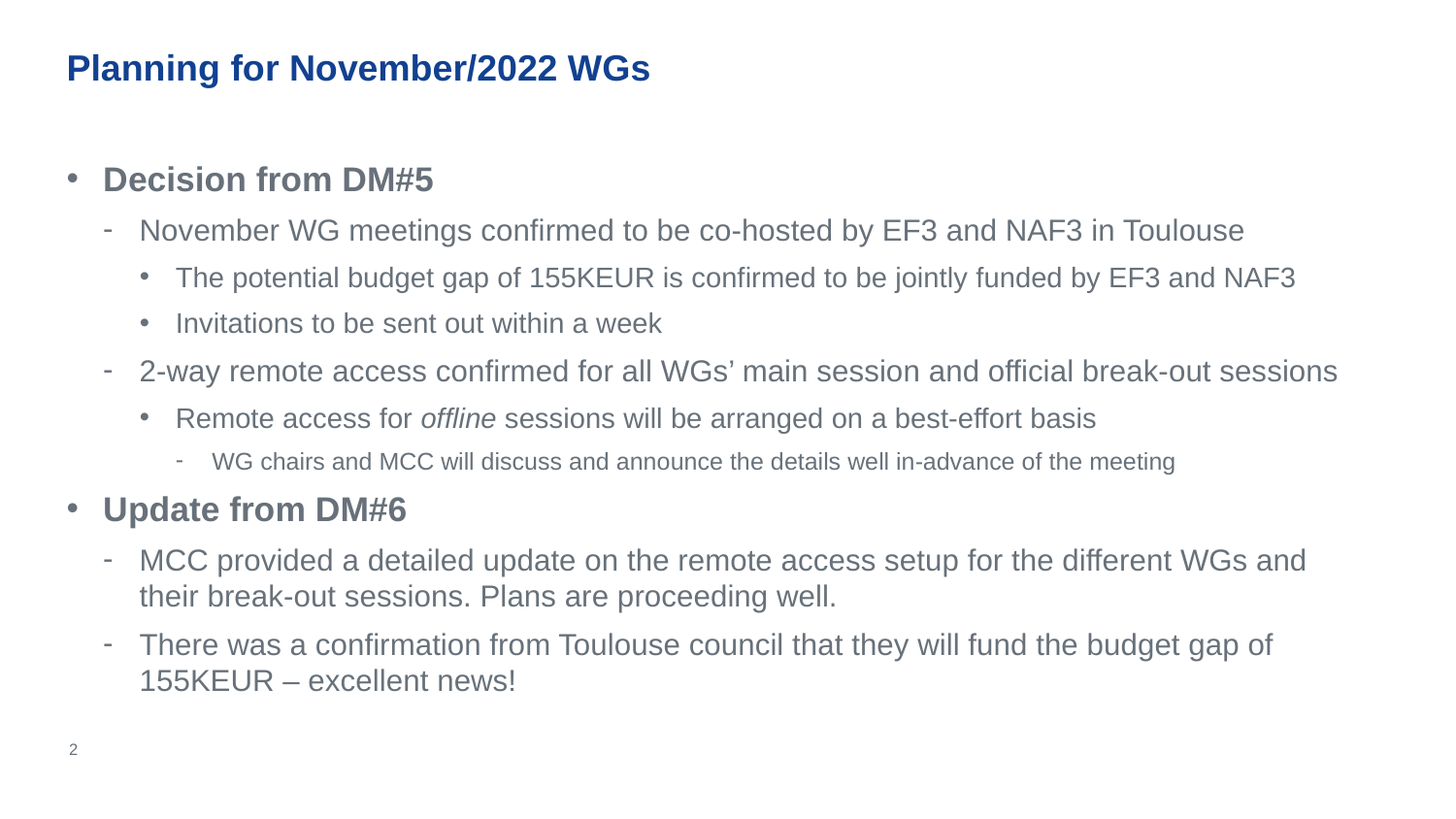

# Planning for November/2022 WGs
Decision from DM#5
November WG meetings confirmed to be co-hosted by EF3 and NAF3 in Toulouse
The potential budget gap of 155KEUR is confirmed to be jointly funded by EF3 and NAF3
Invitations to be sent out within a week
2-way remote access confirmed for all WGs’ main session and official break-out sessions
Remote access for offline sessions will be arranged on a best-effort basis
WG chairs and MCC will discuss and announce the details well in-advance of the meeting
Update from DM#6
MCC provided a detailed update on the remote access setup for the different WGs and their break-out sessions. Plans are proceeding well.
There was a confirmation from Toulouse council that they will fund the budget gap of 155KEUR – excellent news!